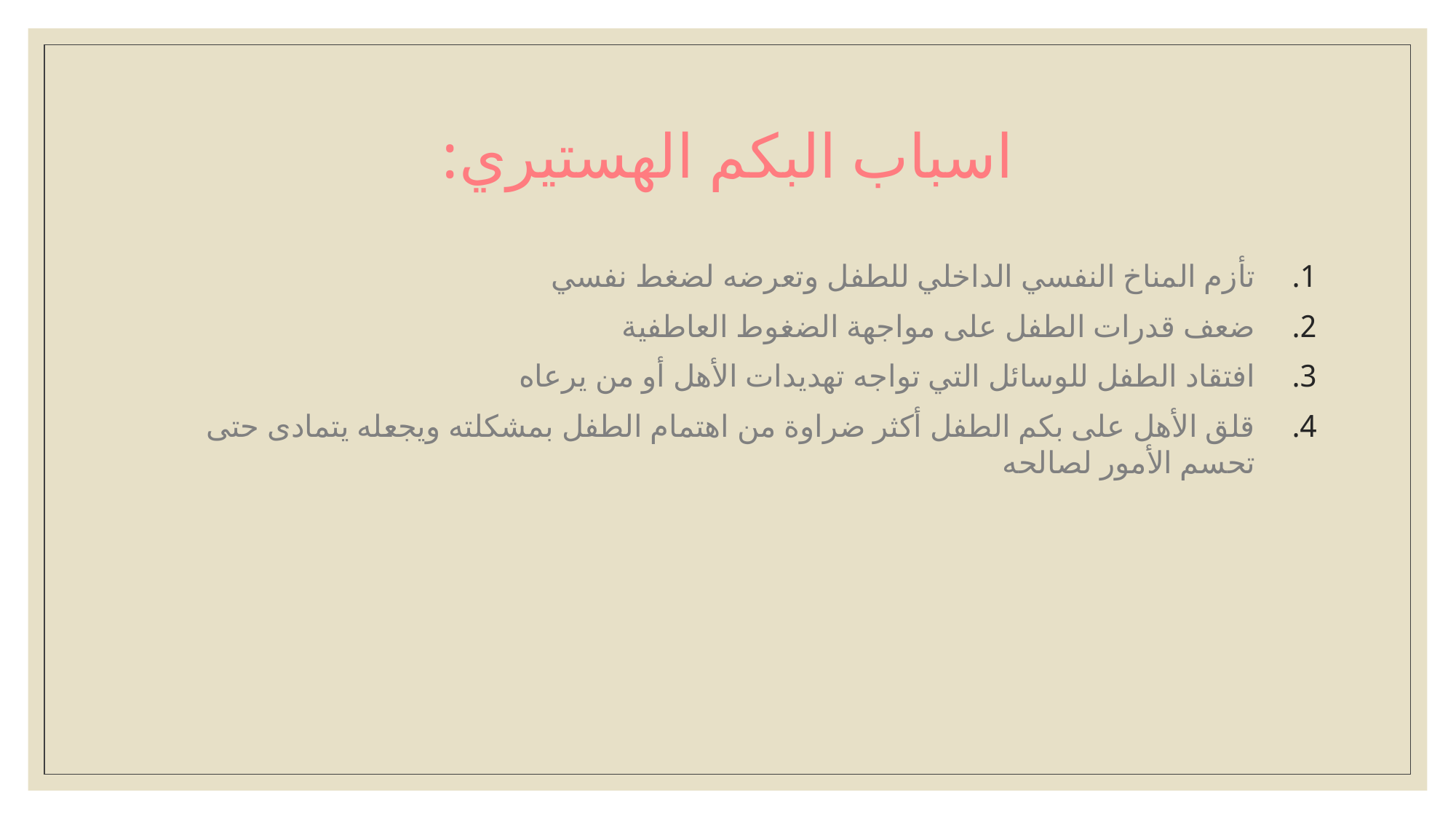

# اسباب البكم الهستيري:
تأزم المناخ النفسي الداخلي للطفل وتعرضه لضغط نفسي
ضعف قدرات الطفل على مواجهة الضغوط العاطفية
افتقاد الطفل للوسائل التي تواجه تهديدات الأهل أو من يرعاه
قلق الأهل على بكم الطفل أكثر ضراوة من اهتمام الطفل بمشكلته ويجعله يتمادى حتى تحسم الأمور لصالحه